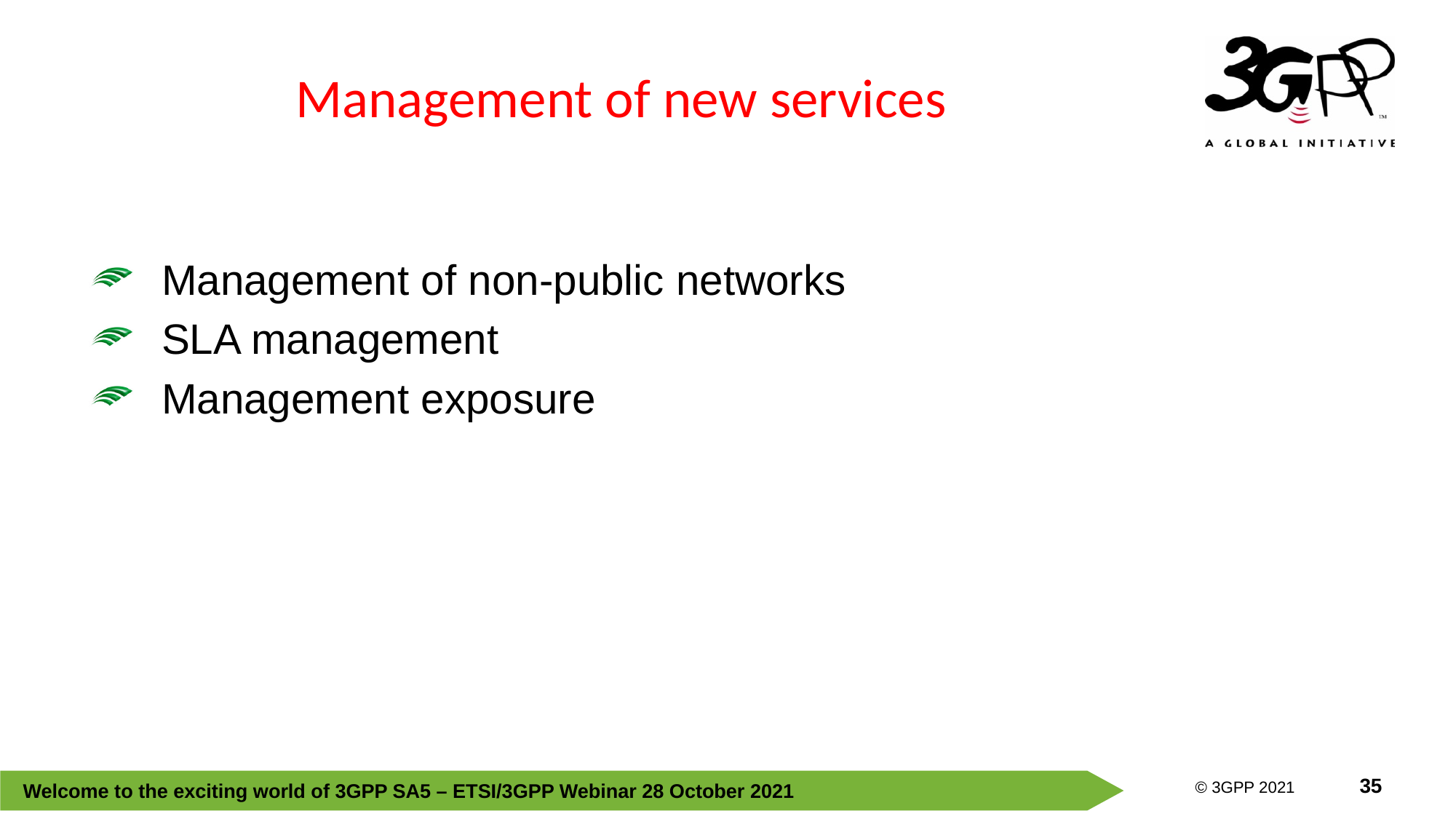

# Management of new services
Management of non-public networks
SLA management
Management exposure